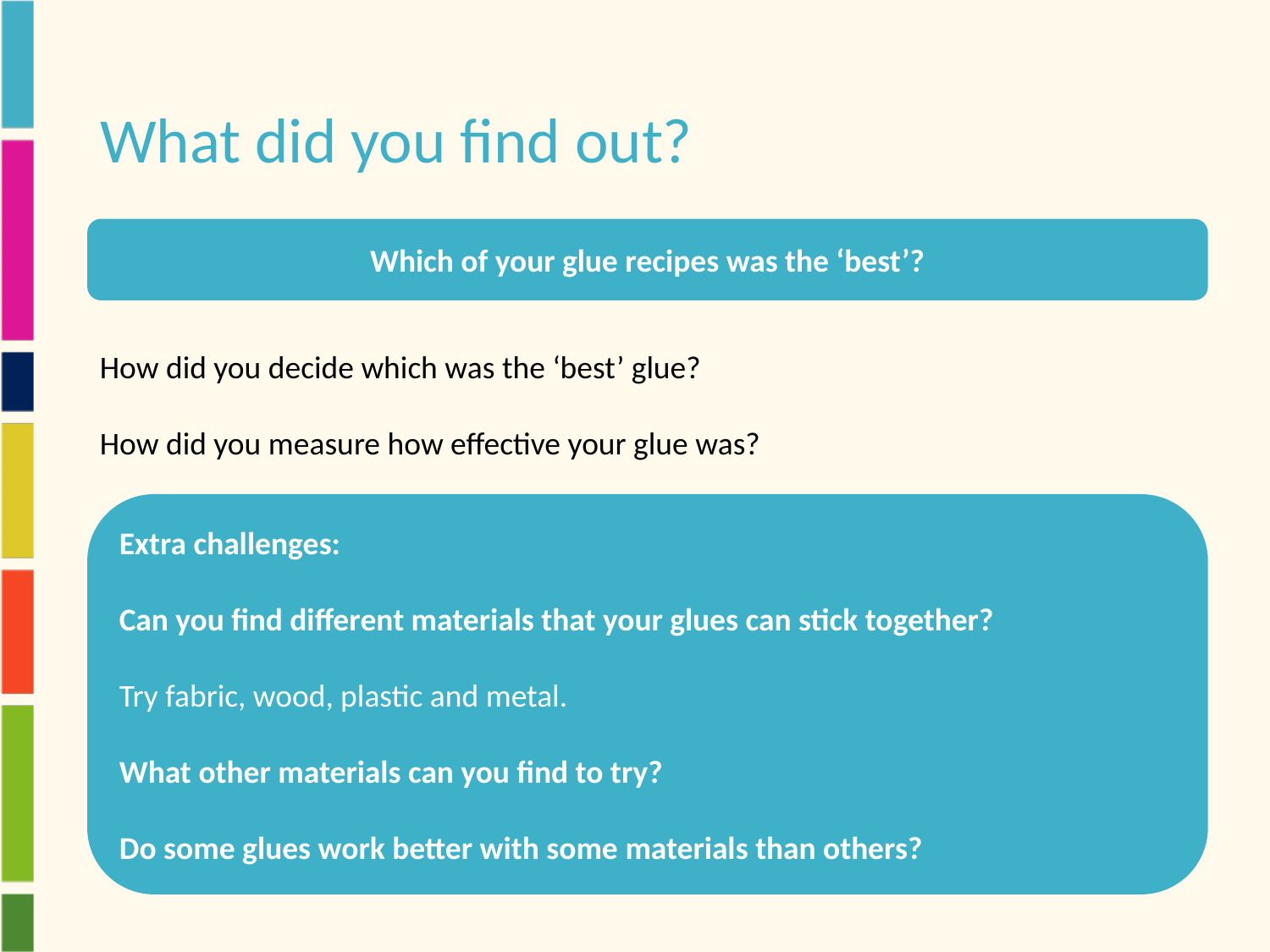

# What did you find out?
Which of your glue recipes was the ‘best’?
How did you decide which was the ‘best’ glue?

How did you measure how effective your glue was?
Extra challenges:

Can you find different materials that your glues can stick together?

Try fabric, wood, plastic and metal.

What other materials can you find to try?

Do some glues work better with some materials than others?